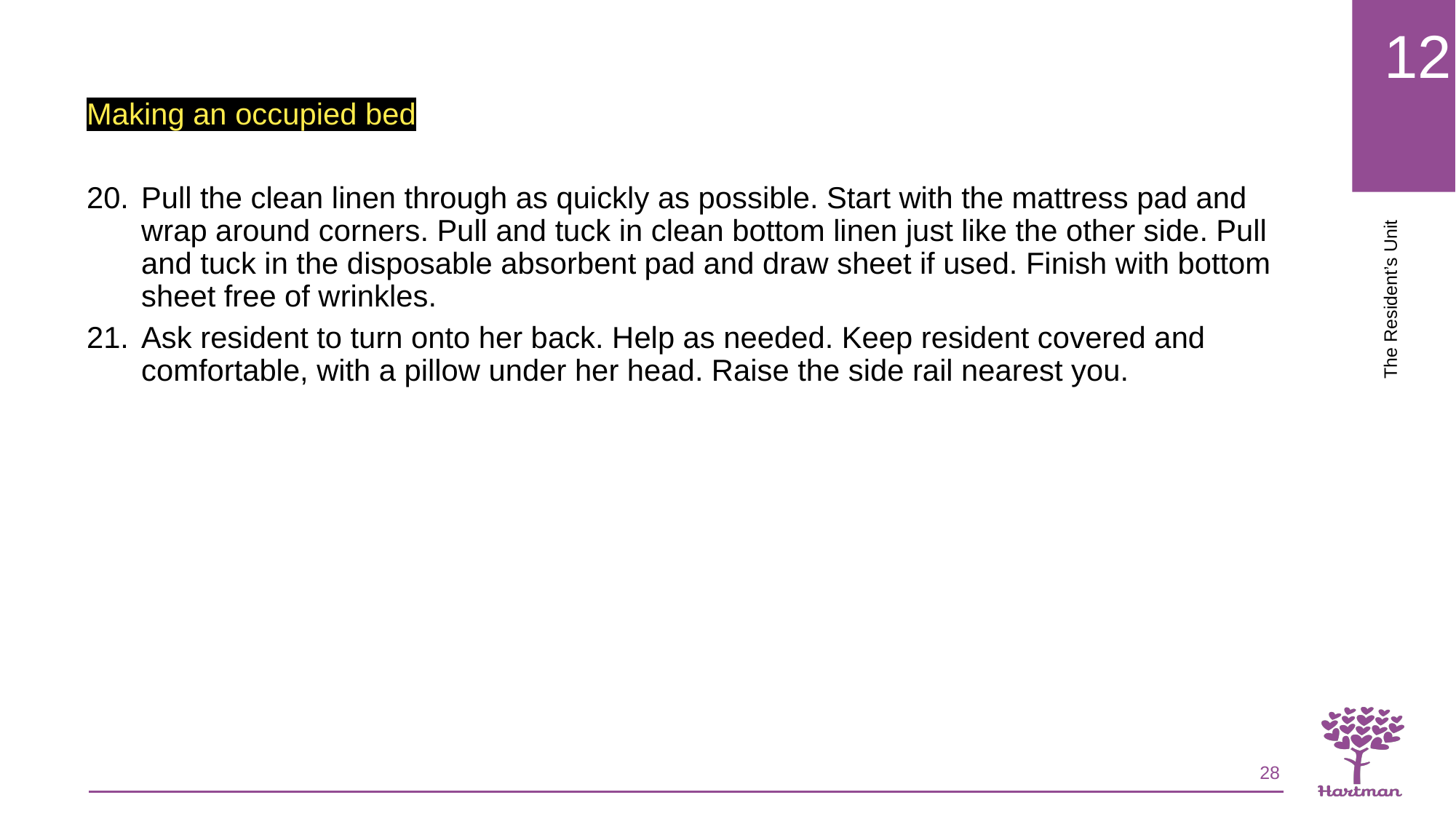

Making an occupied bed

Pull the clean linen through as quickly as possible. Start with the mattress pad and wrap around corners. Pull and tuck in clean bottom linen just like the other side. Pull and tuck in the disposable absorbent pad and draw sheet if used. Finish with bottom sheet free of wrinkles.
Ask resident to turn onto her back. Help as needed. Keep resident covered and comfortable, with a pillow under her head. Raise the side rail nearest you.

28